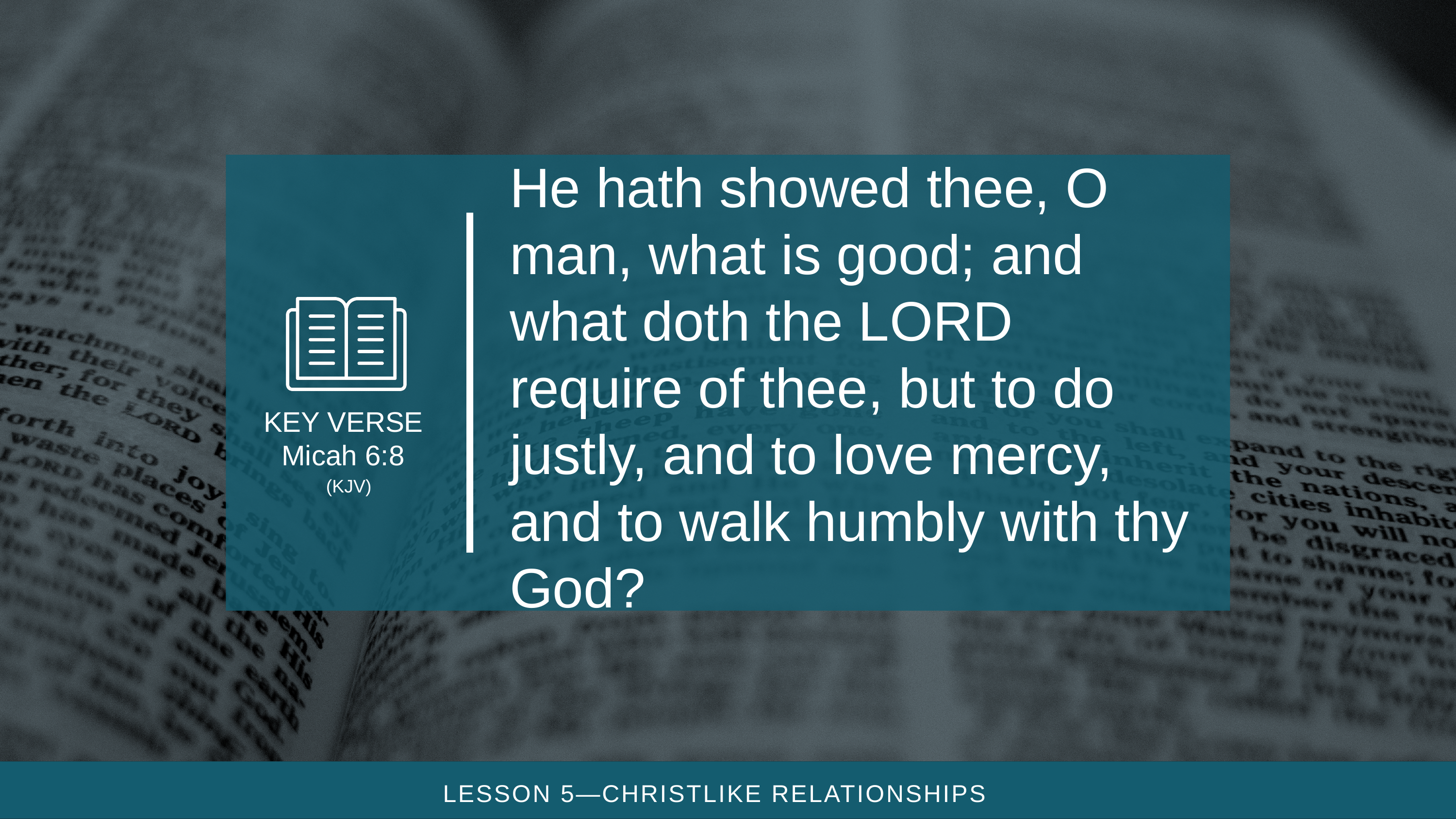

He hath showed thee, O man, what is good; and what doth the Lord require of thee, but to do justly, and to love mercy, and to walk humbly with thy God?
(KJV)